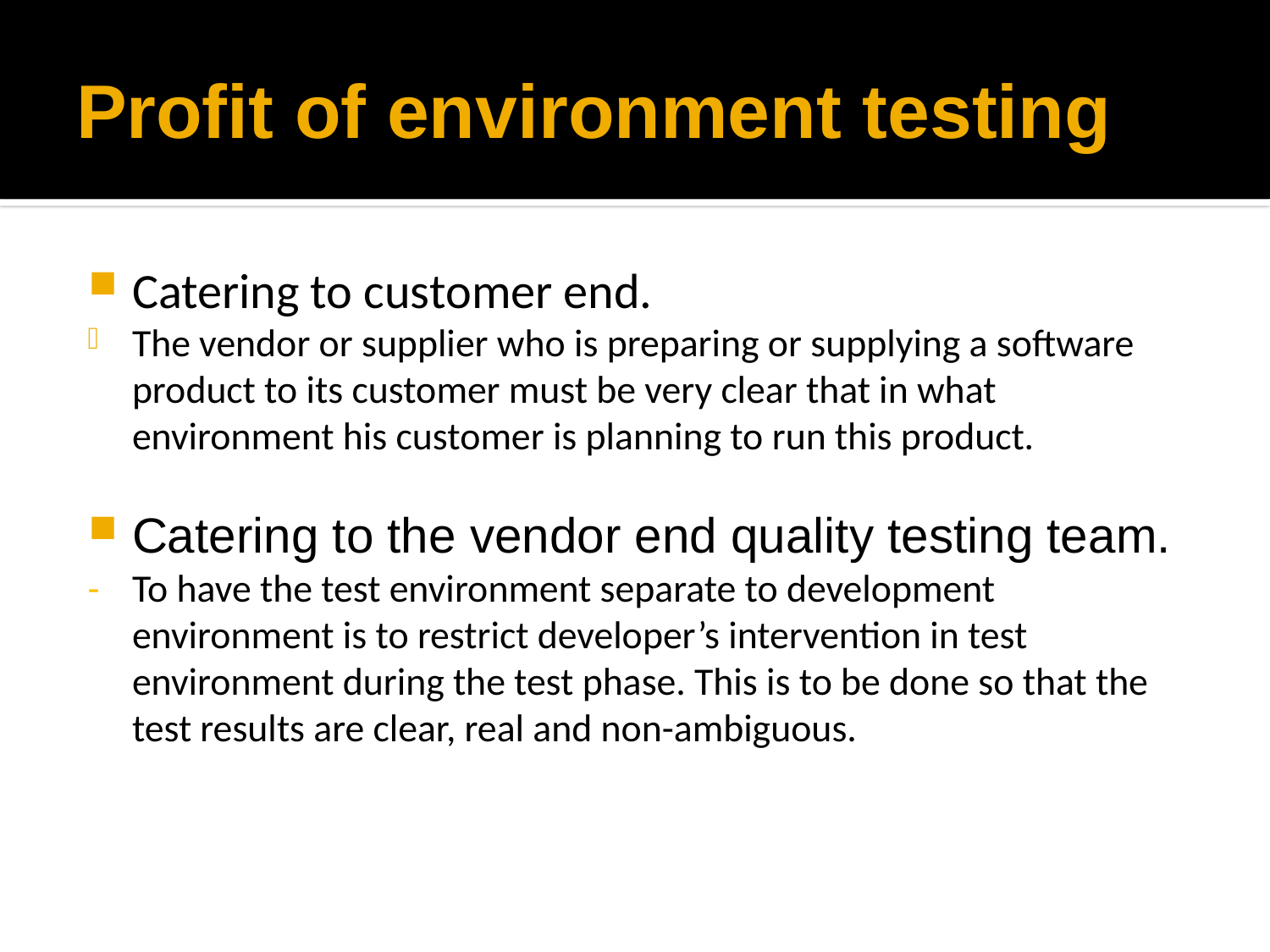

# Profit of environment testing
Catering to customer end.
The vendor or supplier who is preparing or supplying a software product to its customer must be very clear that in what environment his customer is planning to run this product.

Catering to the vendor end quality testing team.
- 	To have the test environment separate to development environment is to restrict developer’s intervention in test environment during the test phase. This is to be done so that the test results are clear, real and non-ambiguous.